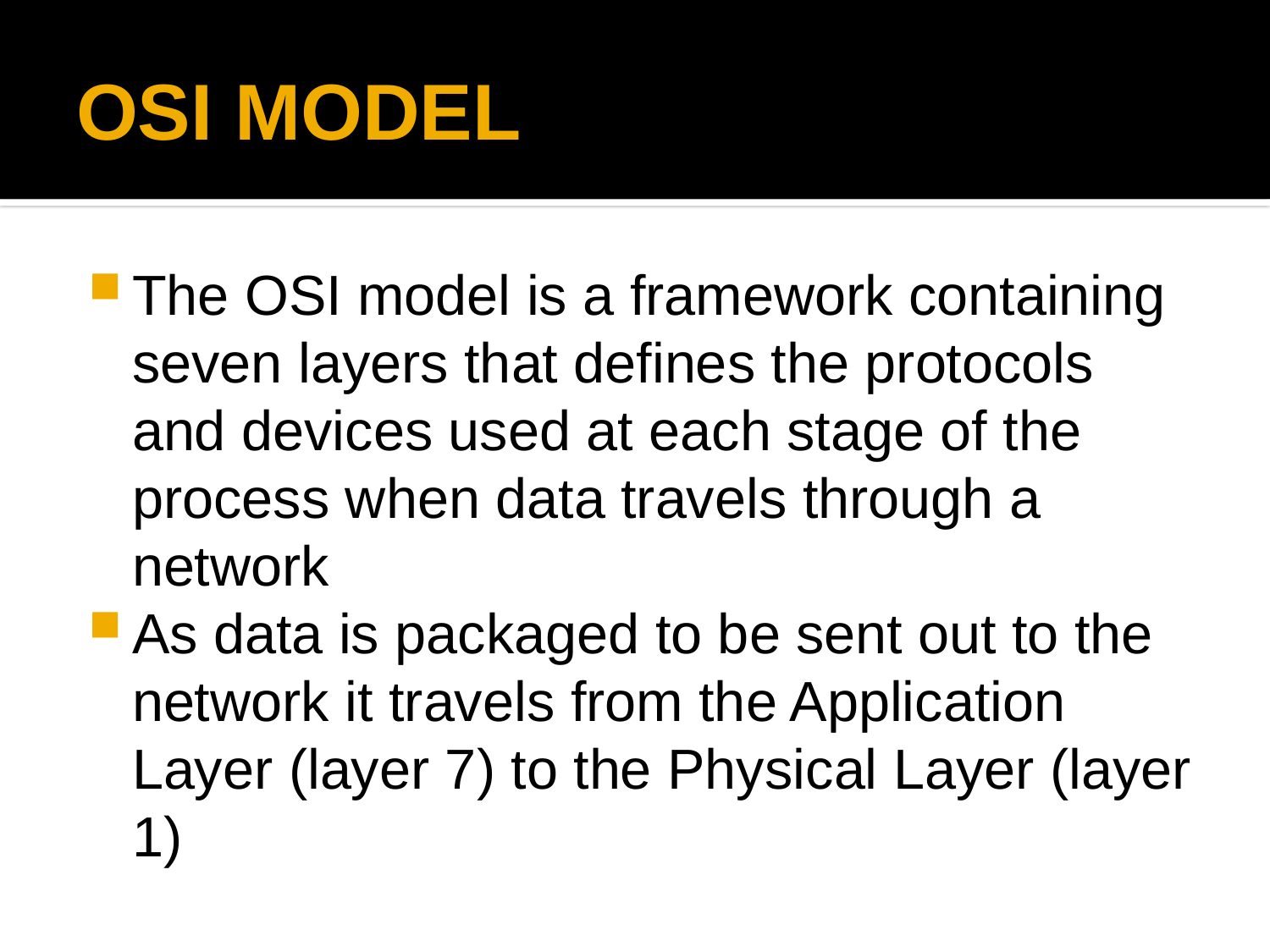

# OSI MODEL
The OSI model is a framework containing seven layers that defines the protocols and devices used at each stage of the process when data travels through a network
As data is packaged to be sent out to the network it travels from the Application Layer (layer 7) to the Physical Layer (layer 1)